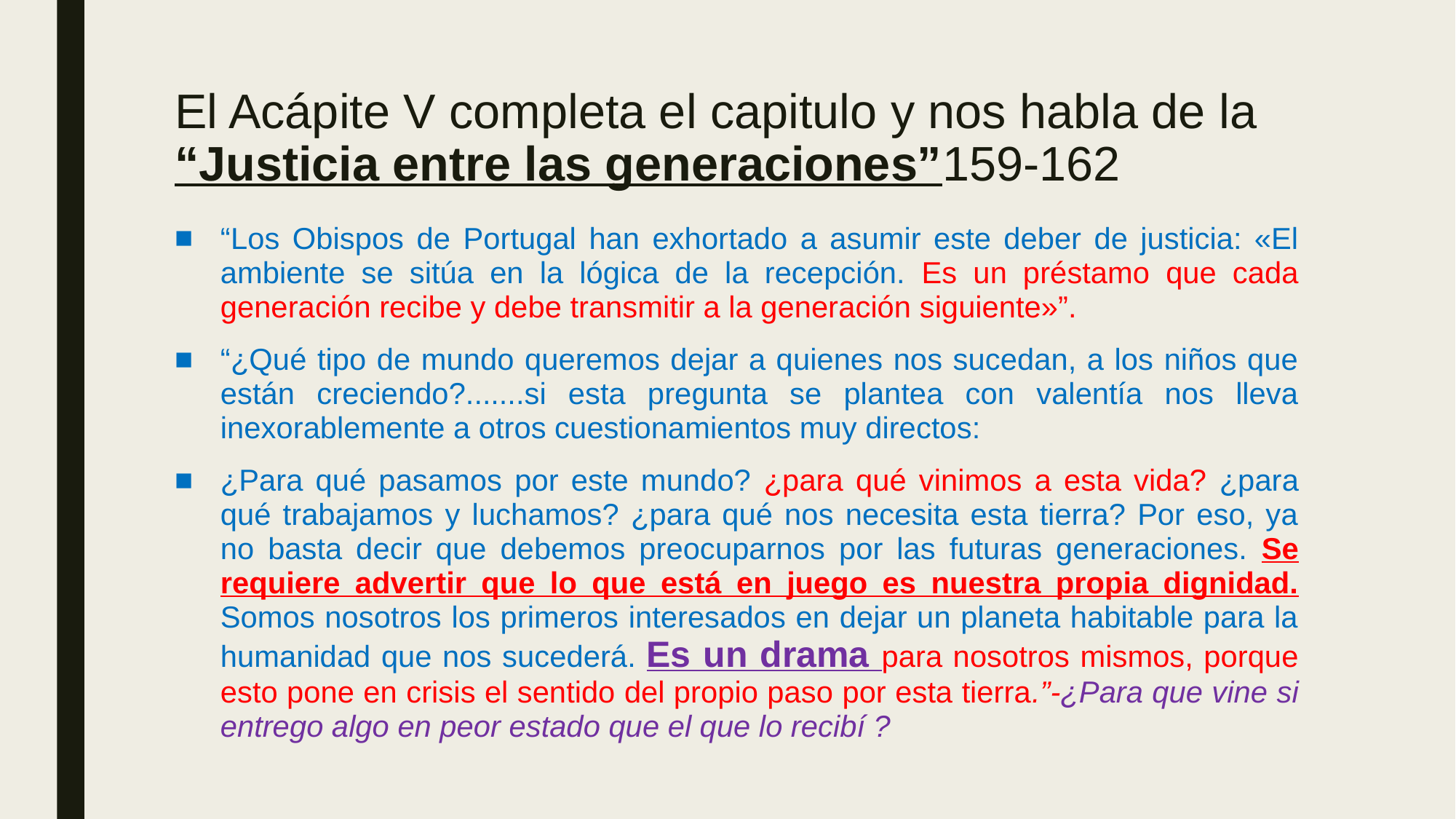

# El Acápite V completa el capitulo y nos habla de la “Justicia entre las generaciones”159-162
“Los Obispos de Portugal han exhortado a asumir este deber de justicia: «El ambiente se sitúa en la lógica de la recepción. Es un préstamo que cada generación recibe y debe transmitir a la generación siguiente»”.
“¿Qué tipo de mundo queremos dejar a quienes nos sucedan, a los niños que están creciendo?.......si esta pregunta se plantea con valentía nos lleva inexorablemente a otros cuestionamientos muy directos:
¿Para qué pasamos por este mundo? ¿para qué vinimos a esta vida? ¿para qué trabajamos y luchamos? ¿para qué nos necesita esta tierra? Por eso, ya no basta decir que debemos preocuparnos por las futuras generaciones. Se requiere advertir que lo que está en juego es nuestra propia dignidad. Somos nosotros los primeros interesados en dejar un planeta habitable para la humanidad que nos sucederá. Es un drama para nosotros mismos, porque esto pone en crisis el sentido del propio paso por esta tierra.”-¿Para que vine si entrego algo en peor estado que el que lo recibí ?